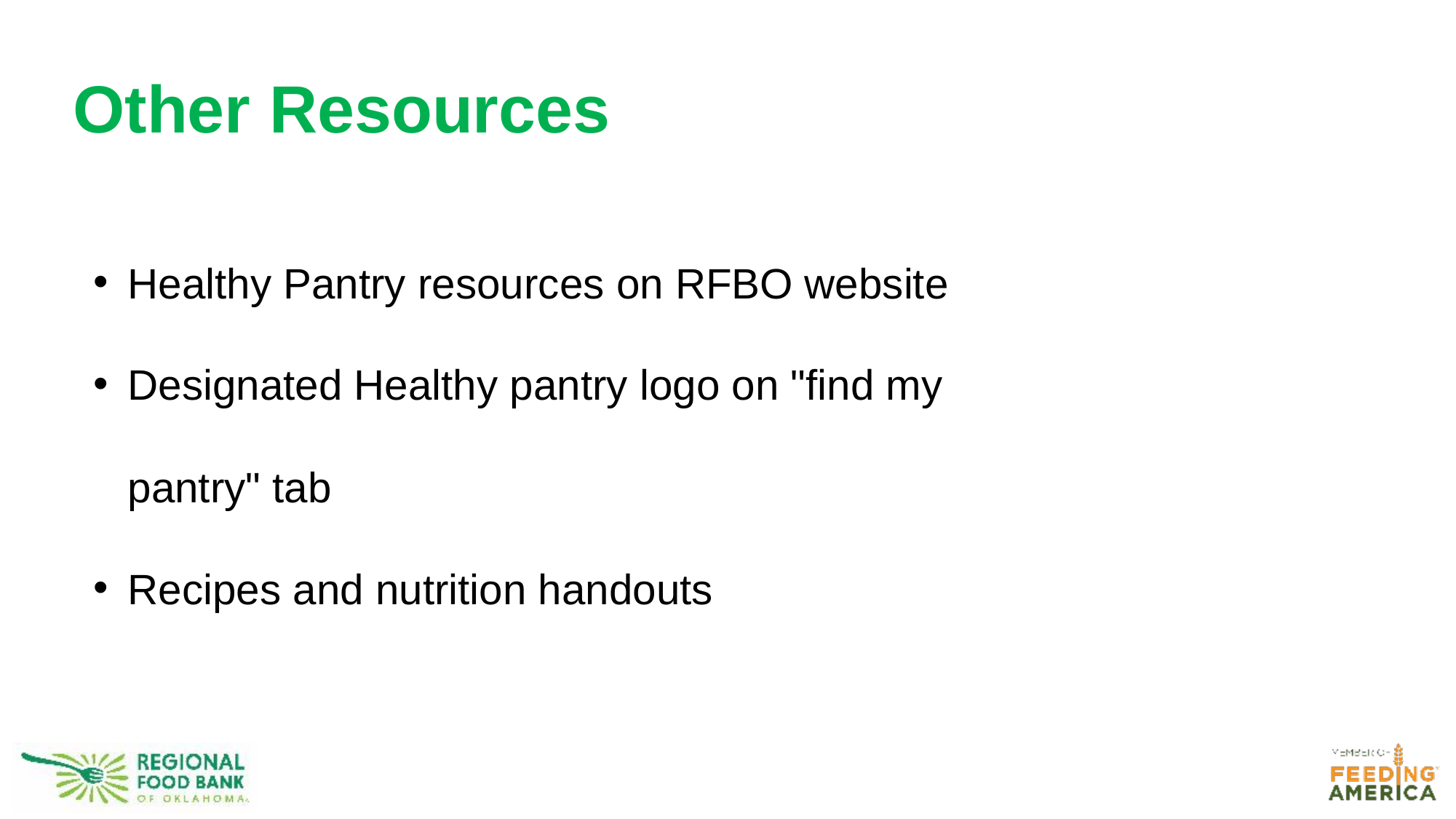

Other Resources
Healthy Pantry resources on RFBO website
Designated Healthy pantry logo on "find my pantry" tab
Recipes and nutrition handouts